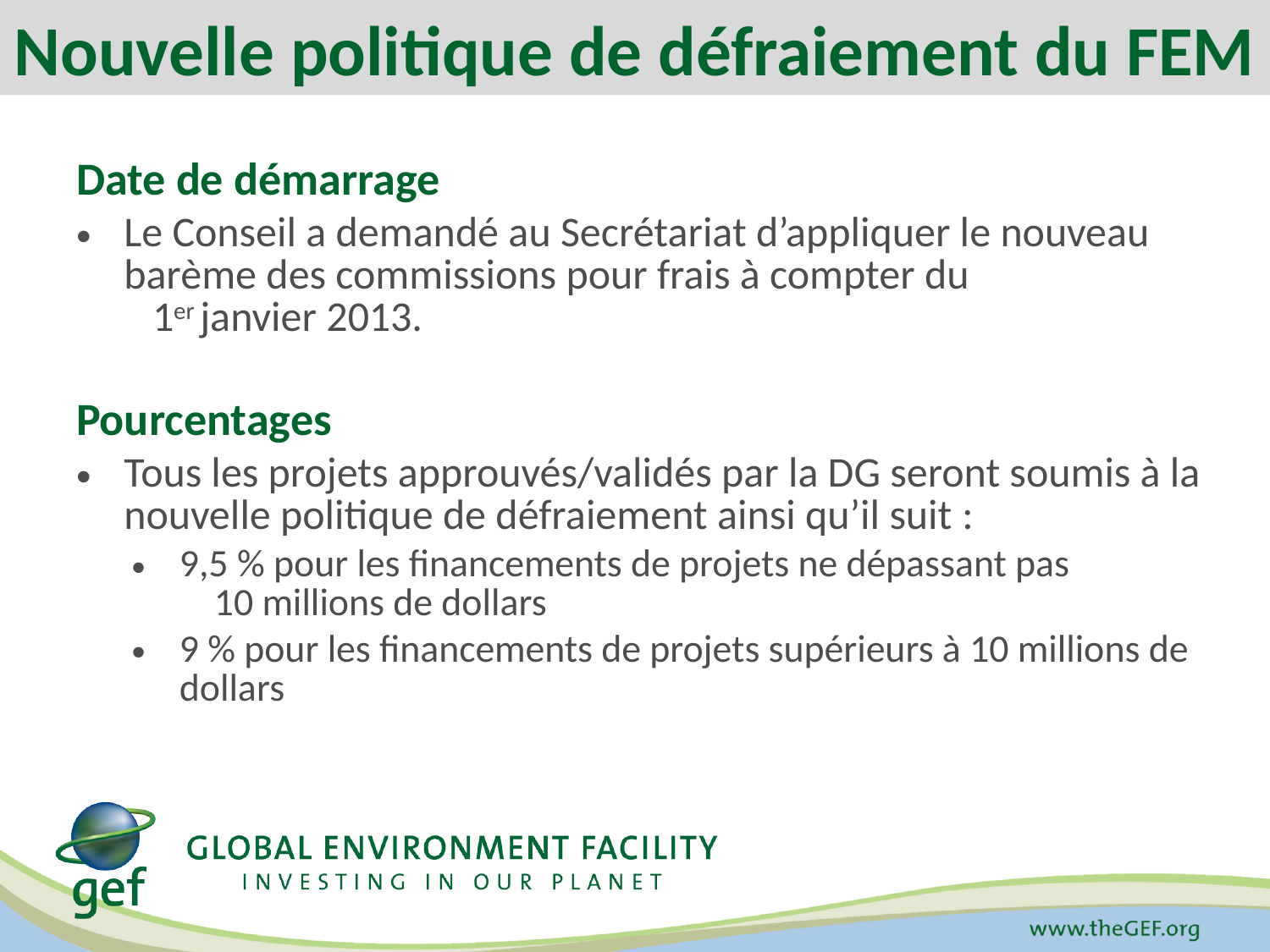

Nouvelle politique de défraiement du FEM
Date de démarrage
Le Conseil a demandé au Secrétariat d’appliquer le nouveau barème des commissions pour frais à compter du                            1er janvier 2013.

Pourcentages
Tous les projets approuvés/validés par la DG seront soumis à la nouvelle politique de défraiement ainsi qu’il suit :
9,5 % pour les financements de projets ne dépassant pas                    10 millions de dollars
9 % pour les financements de projets supérieurs à 10 millions de dollars